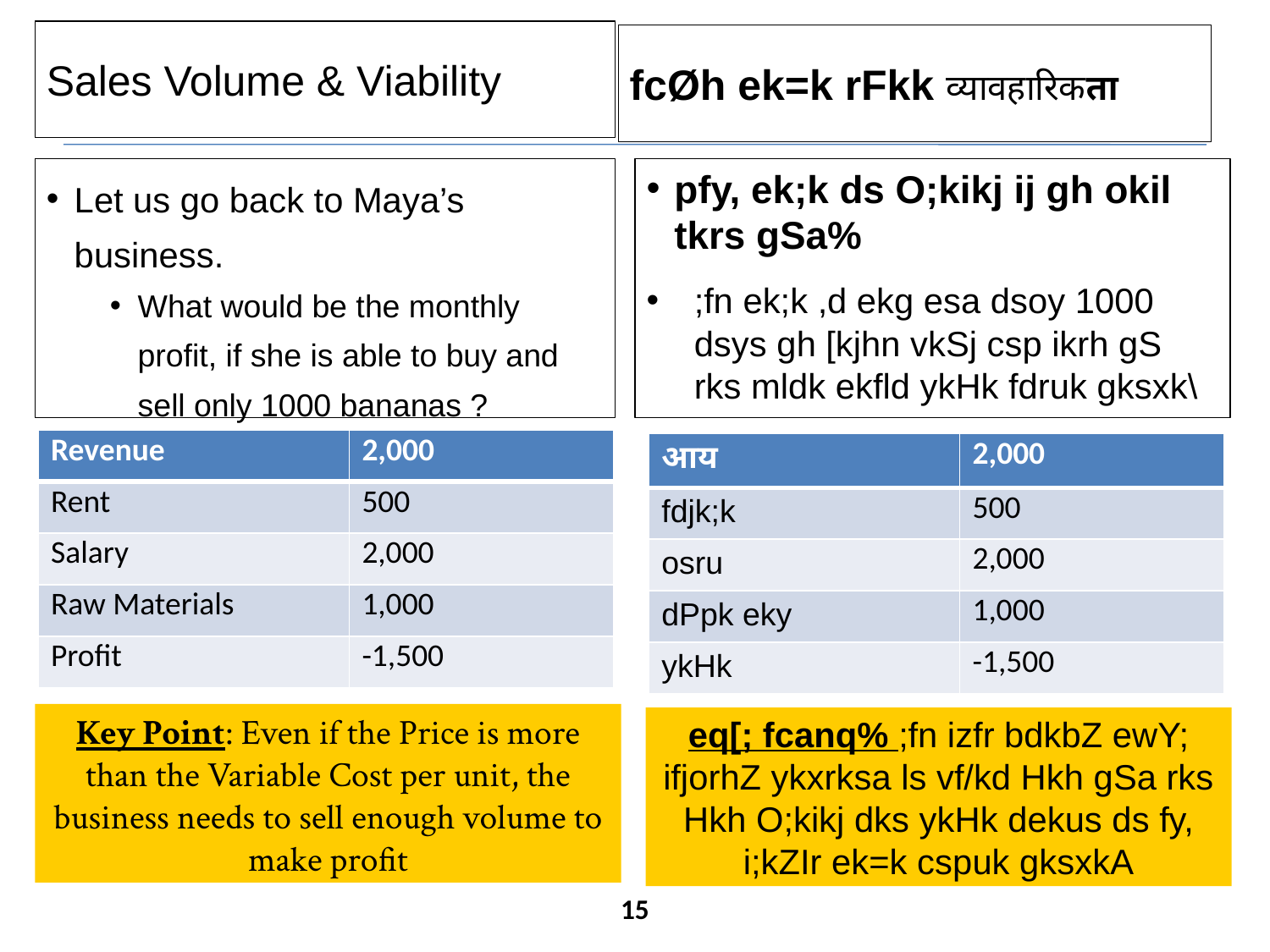

Sales Volume & Viability
fcØh ek=k rFkk व्यावहारिकता
Let us go back to Maya’s business.
What would be the monthly profit, if she is able to buy and sell only 1000 bananas ?
pfy, ek;k ds O;kikj ij gh okil tkrs gSa%
;fn ek;k ,d ekg esa dsoy 1000 dsys gh [kjhn vkSj csp ikrh gS rks mldk ekfld ykHk fdruk gksxk\

| Revenue | 2,000 |
| --- | --- |
| Rent | 500 |
| Salary | 2,000 |
| Raw Materials | 1,000 |
| Profit | -1,500 |
| आय | 2,000 |
| --- | --- |
| fdjk;k | 500 |
| osru | 2,000 |
| dPpk eky | 1,000 |
| ykHk | -1,500 |
Key Point: Even if the Price is more than the Variable Cost per unit, the business needs to sell enough volume to make profit
eq[; fcanq% ;fn izfr bdkbZ ewY; ifjorhZ ykxrksa ls vf/kd Hkh gSa rks Hkh O;kikj dks ykHk dekus ds fy, i;kZIr ek=k cspuk gksxkA
15